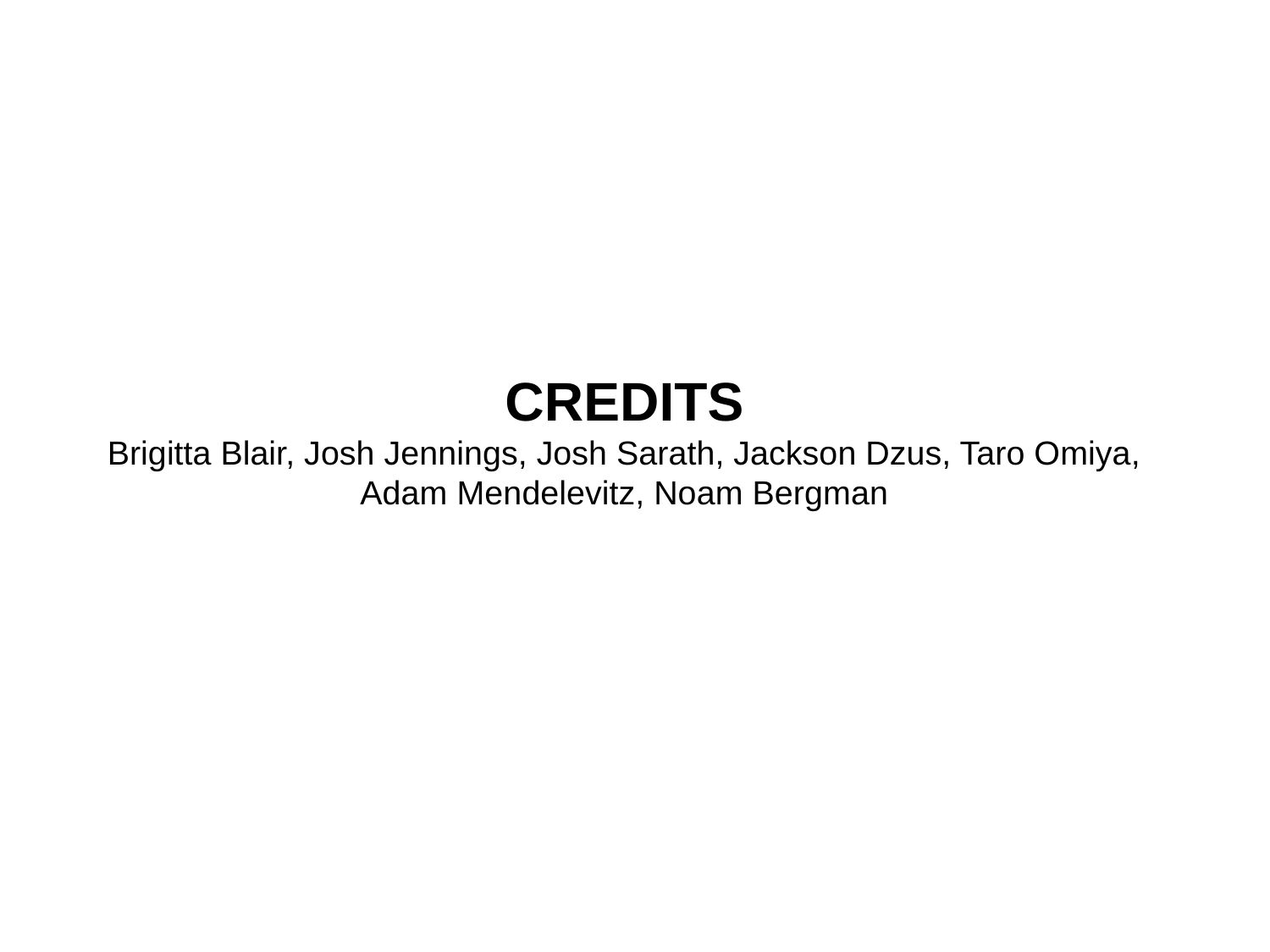

# CREDITS Brigitta Blair, Josh Jennings, Josh Sarath, Jackson Dzus, Taro Omiya, Adam Mendelevitz, Noam Bergman